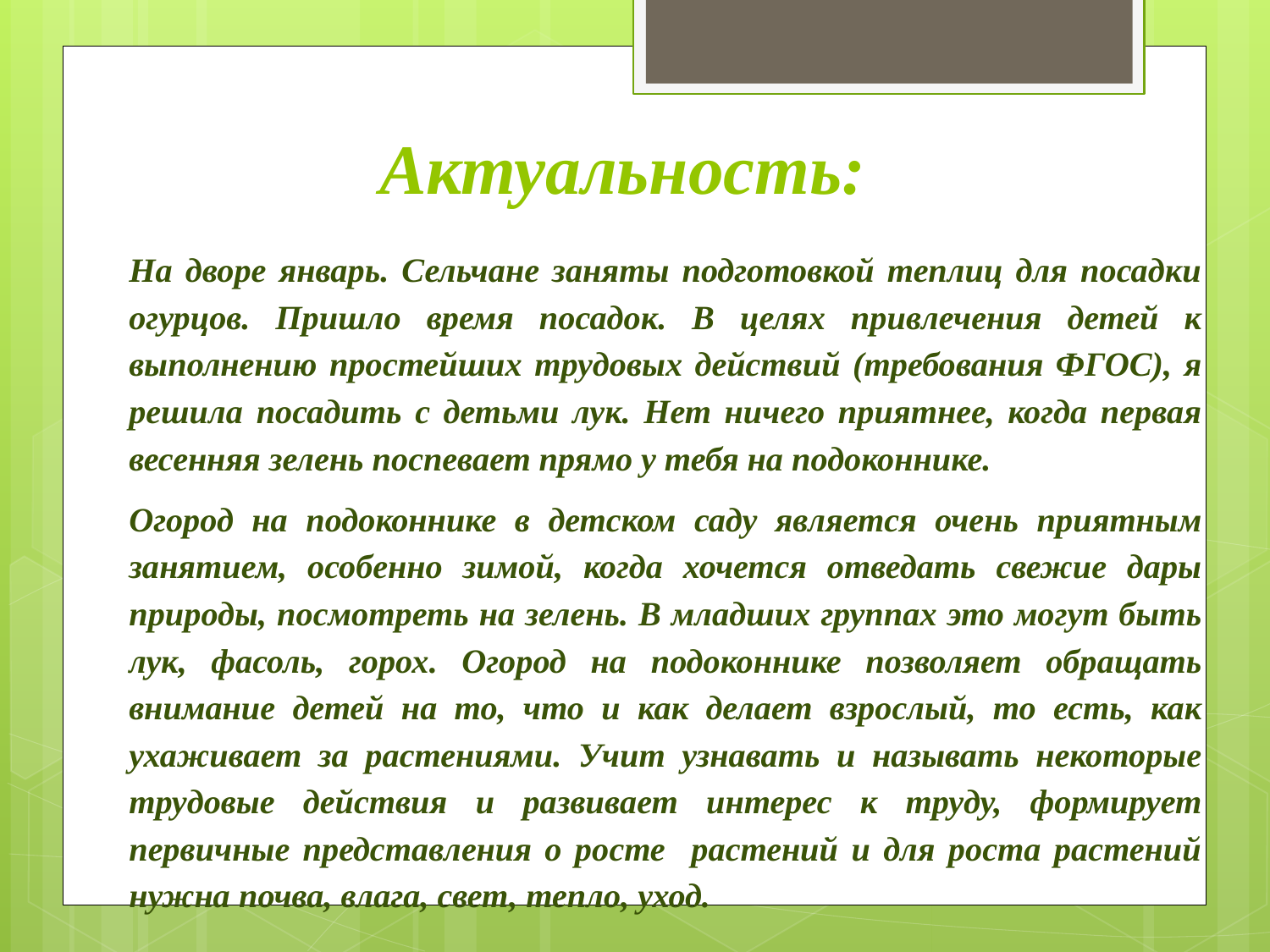

# Актуальность:
	На дворе январь. Сельчане заняты подготовкой теплиц для посадки огурцов. Пришло время посадок. В целях привлечения детей к выполнению простейших трудовых действий (требования ФГОС), я решила посадить с детьми лук. Нет ничего приятнее, когда первая весенняя зелень поспевает прямо у тебя на подоконнике.
	Огород на подоконнике в детском саду является очень приятным занятием, особенно зимой, когда хочется отведать свежие дары природы, посмотреть на зелень. В младших группах это могут быть лук, фасоль, горох. Огород на подоконнике позволяет обращать внимание детей на то, что и как делает взрослый, то есть, как ухаживает за растениями. Учит узнавать и называть некоторые трудовые действия и развивает интерес к труду, формирует первичные представления о росте  растений и для роста растений нужна почва, влага, свет, тепло, уход.